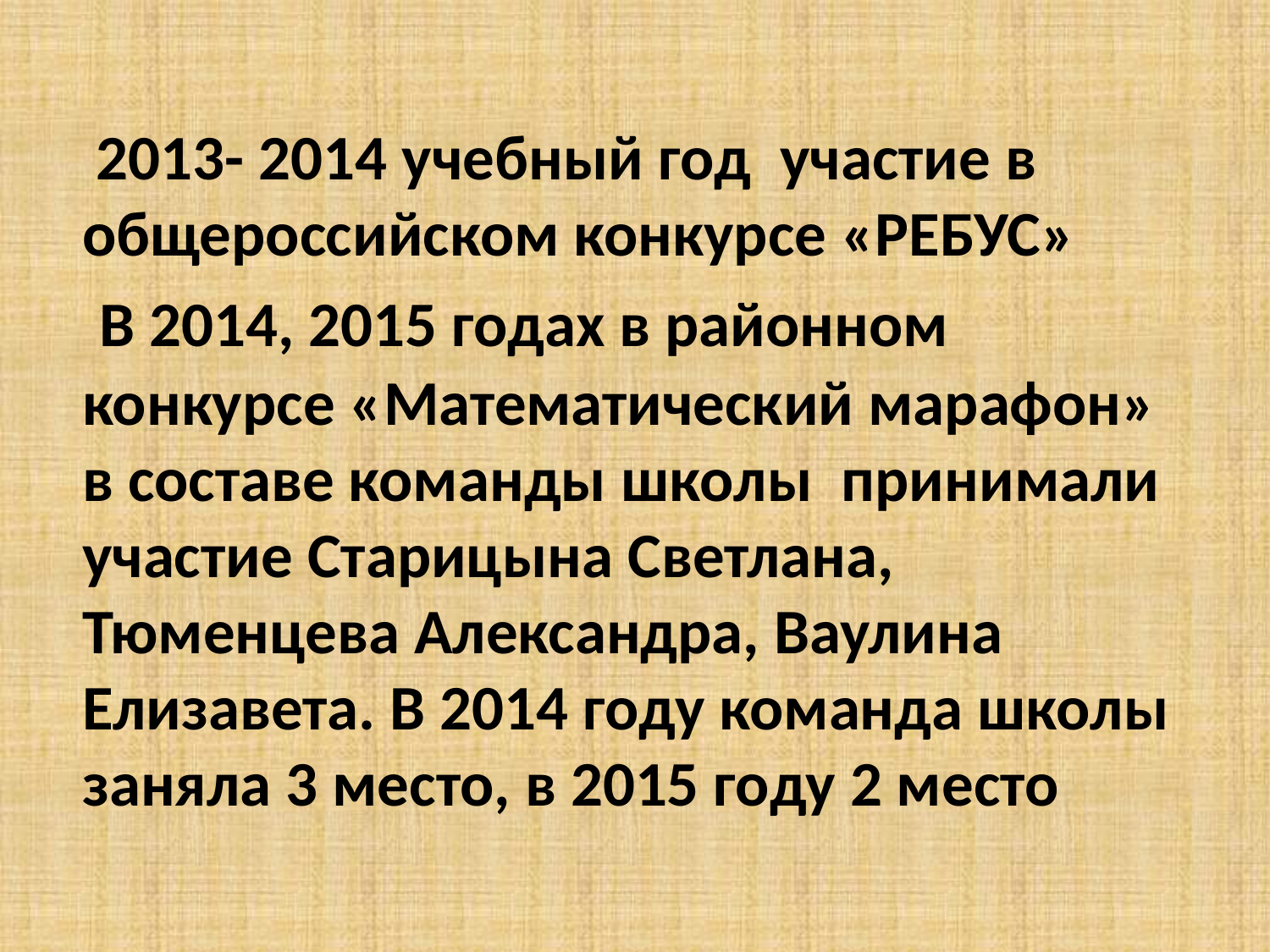

# 2013- 2014 учебный год  участие в общероссийском конкурсе «РЕБУС» В 2014, 2015 годах в районном конкурсе «Математический марафон» в составе команды школы  принимали участие Старицына Светлана, Тюменцева Александра, Ваулина Елизавета. В 2014 году команда школы заняла 3 место, в 2015 году 2 место